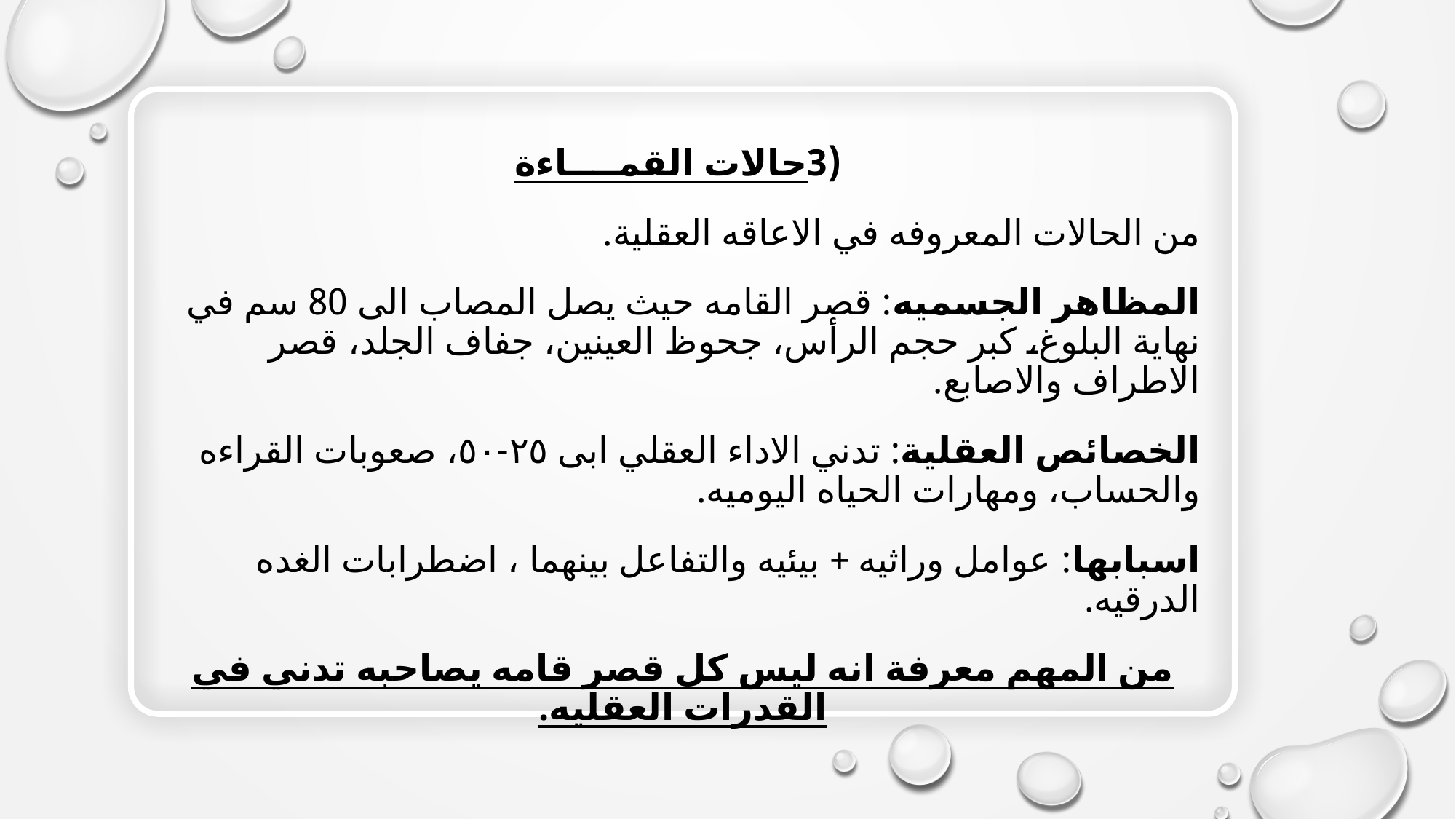

(3حالات القمــــاءة
من الحالات المعروفه في الاعاقه العقلية.
المظاهر الجسميه: قصر القامه حيث يصل المصاب الى 80 سم في نهاية البلوغ، كبر حجم الرأس، جحوظ العينين، جفاف الجلد، قصر الاطراف والاصابع.
الخصائص العقلية: تدني الاداء العقلي ابى ٢٥-٥٠، صعوبات القراءه والحساب، ومهارات الحياه اليوميه.
اسبابها: عوامل وراثيه + بيئيه والتفاعل بينهما ، اضطرابات الغده الدرقيه.
من المهم معرفة انه ليس كل قصر قامه يصاحبه تدني في القدرات العقليه.